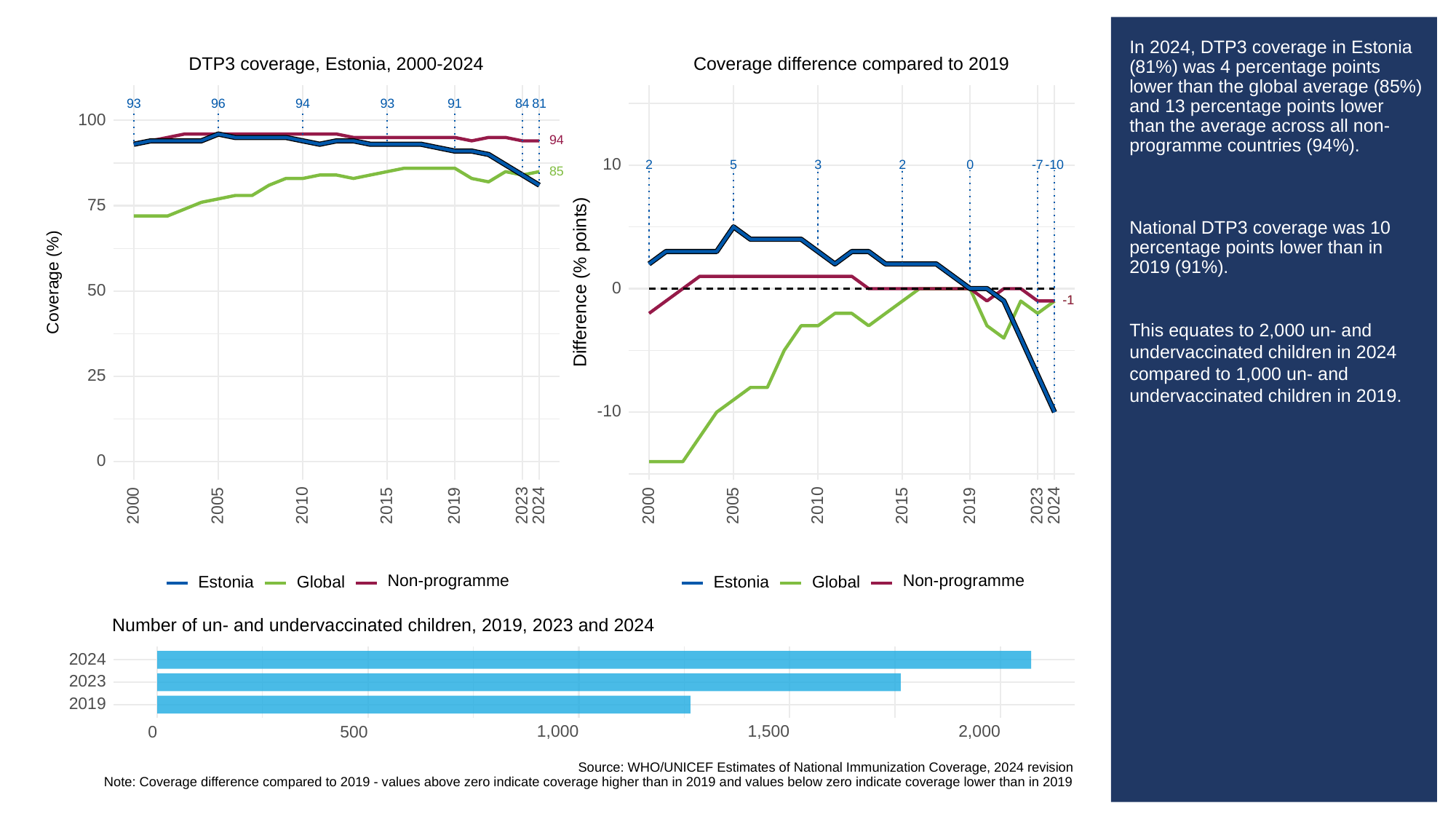

# In 2024, DTP3 coverage in Estonia (81%) was 4 percentage points lower than the global average (85%) and 13 percentage points lower than the average across all non-programme countries (94%).

National DTP3 coverage was 10 percentage points lower than in 2019 (91%).

This equates to 2,000 un- and undervaccinated children in 2024 compared to 1,000 un- and undervaccinated children in 2019.

Coverage difference compared to 2019
DTP3 coverage, Estonia, 2000-2024

93
93
96
94
91
84
81

100

94
10
3
0
-10
2
2
5
-7

85

75

Difference (% points)
Coverage (%)

0
50

-1
-1

25

-10

0

2023
2023
2000
2005
2010
2015
2019
2024
2000
2005
2010
2015
2019
2024
Non-programme
Non-programme
Global
Global
Estonia
Estonia

Number of un- and undervaccinated children, 2019, 2023 and 2024

2024

2023

2019

1,000
1,500
2,000
0
500
Source: WHO/UNICEF Estimates of National Immunization Coverage, 2024 revision
Note: Coverage difference compared to 2019 - values above zero indicate coverage higher than in 2019 and values below zero indicate coverage lower than in 2019